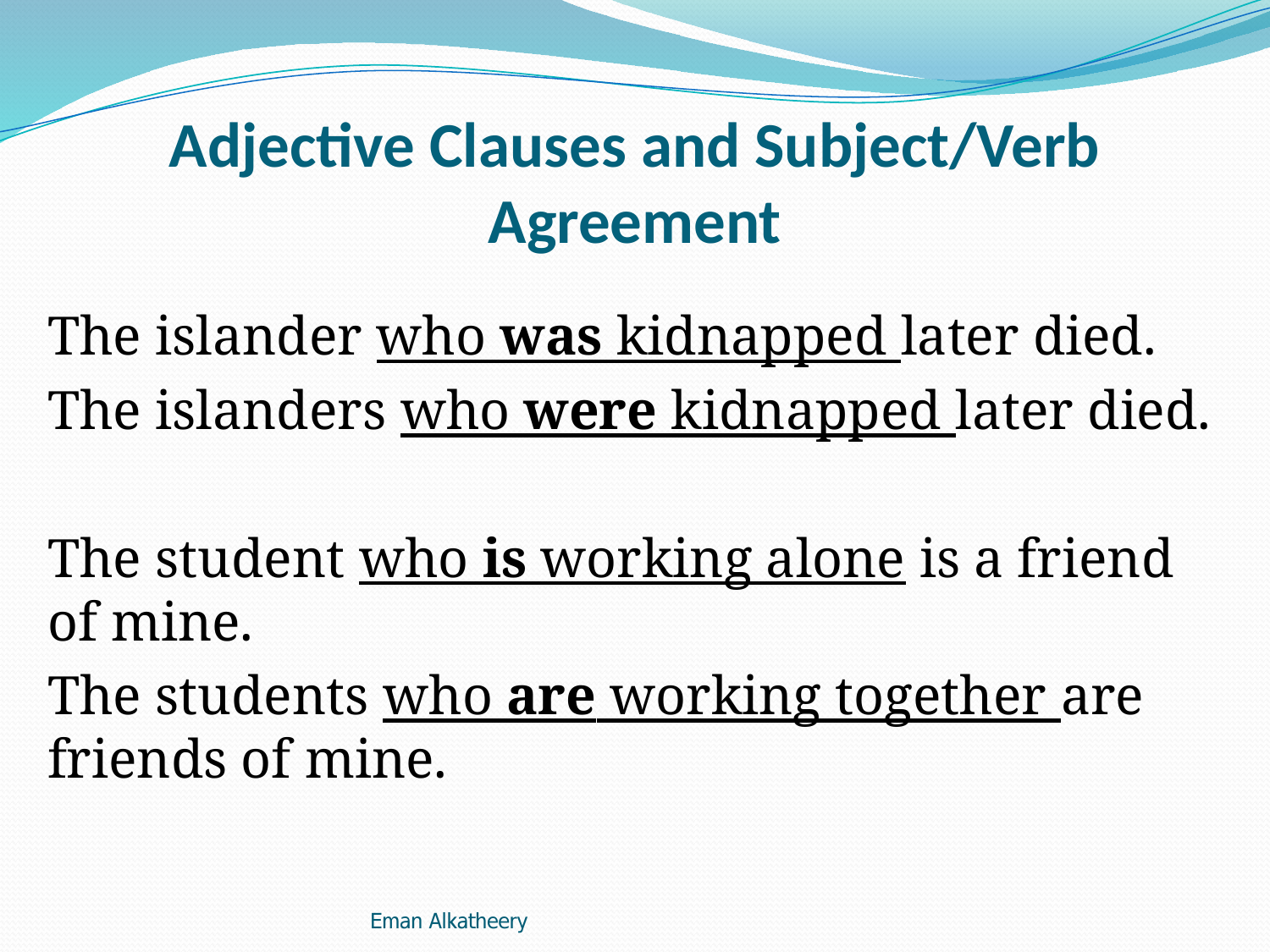

# Adjective Clauses and Subject/Verb Agreement
The islander who was kidnapped later died.
The islanders who were kidnapped later died.

The student who is working alone is a friend of mine.
The students who are working together are friends of mine.
Eman Alkatheery